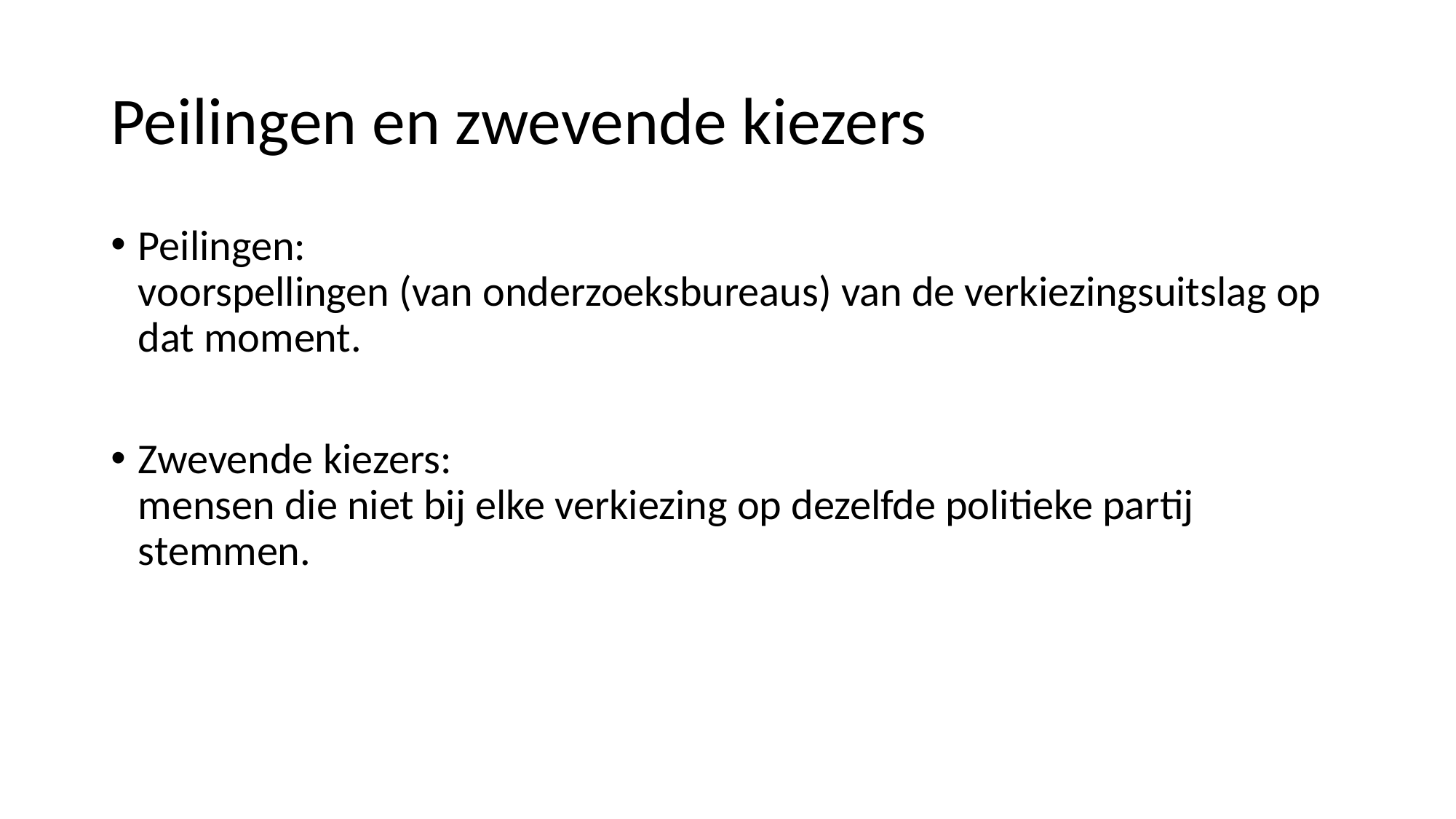

# Peilingen en zwevende kiezers
Peilingen:
voorspellingen (van onderzoeksbureaus) van de verkiezingsuitslag op dat moment.

Zwevende kiezers:
mensen die niet bij elke verkiezing op dezelfde politieke partij stemmen.